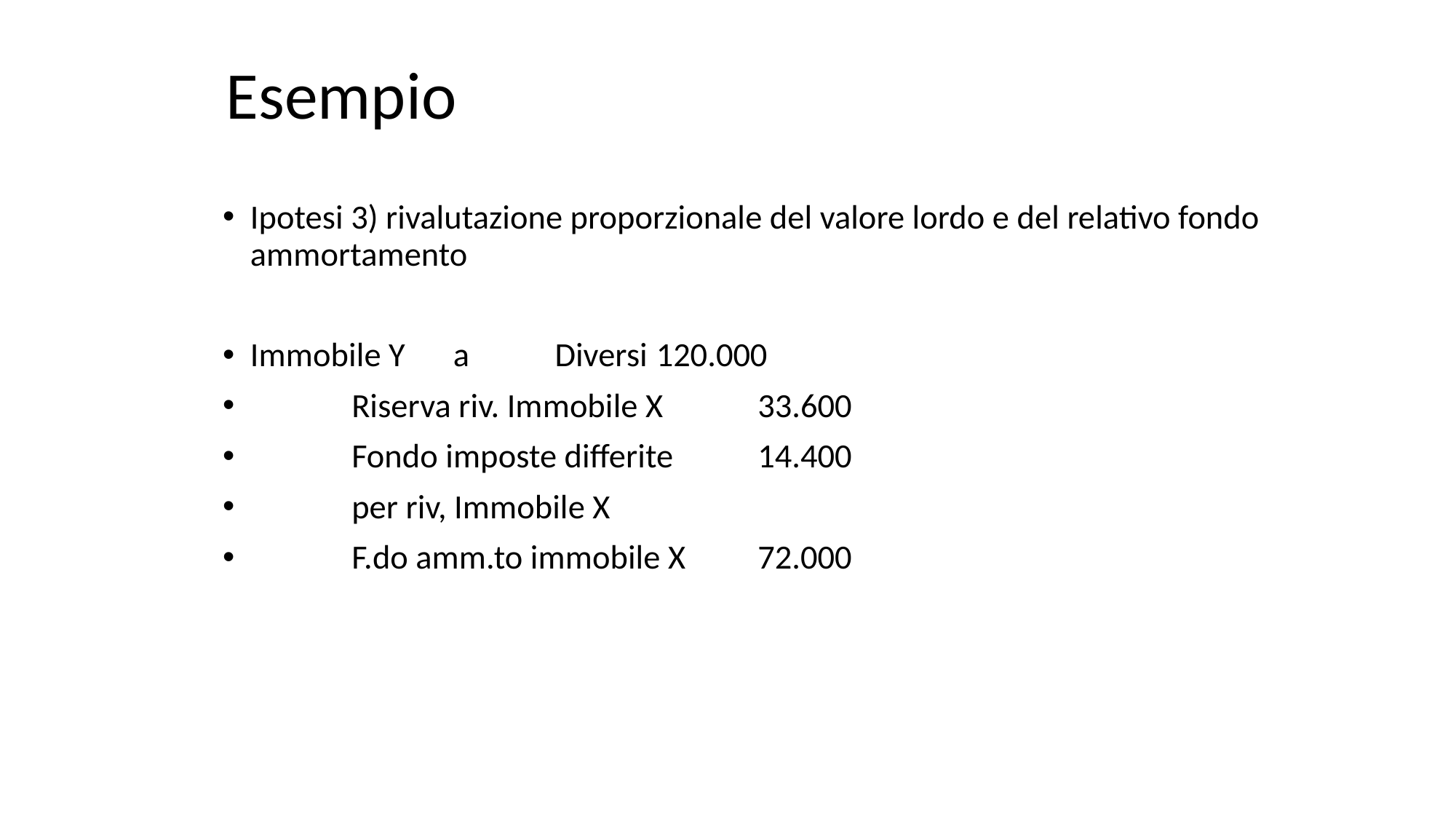

# Esempio
Ipotesi 3) rivalutazione proporzionale del valore lordo e del relativo fondo ammortamento

Immobile Y		a		Diversi								120.000
								Riserva riv. Immobile X		33.600
								Fondo imposte differite 	14.400
								per riv, Immobile X
								F.do amm.to immobile X	72.000